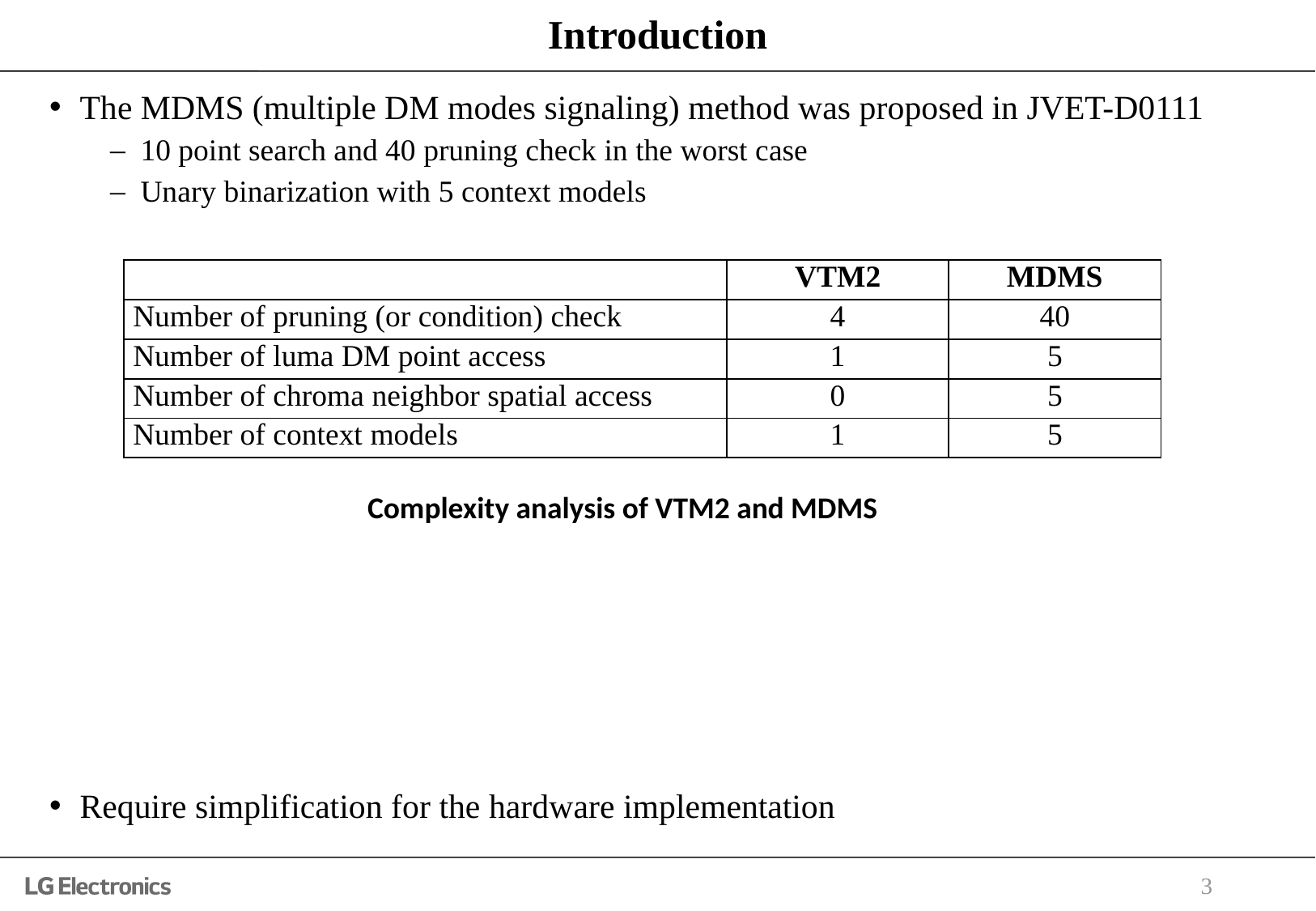

# Introduction
The MDMS (multiple DM modes signaling) method was proposed in JVET-D0111
10 point search and 40 pruning check in the worst case
Unary binarization with 5 context models

Require simplification for the hardware implementation
|  | VTM2 | MDMS |
| --- | --- | --- |
| Number of pruning (or condition) check | 4 | 40 |
| Number of luma DM point access | 1 | 5 |
| Number of chroma neighbor spatial access | 0 | 5 |
| Number of context models | 1 | 5 |
Complexity analysis of VTM2 and MDMS
3